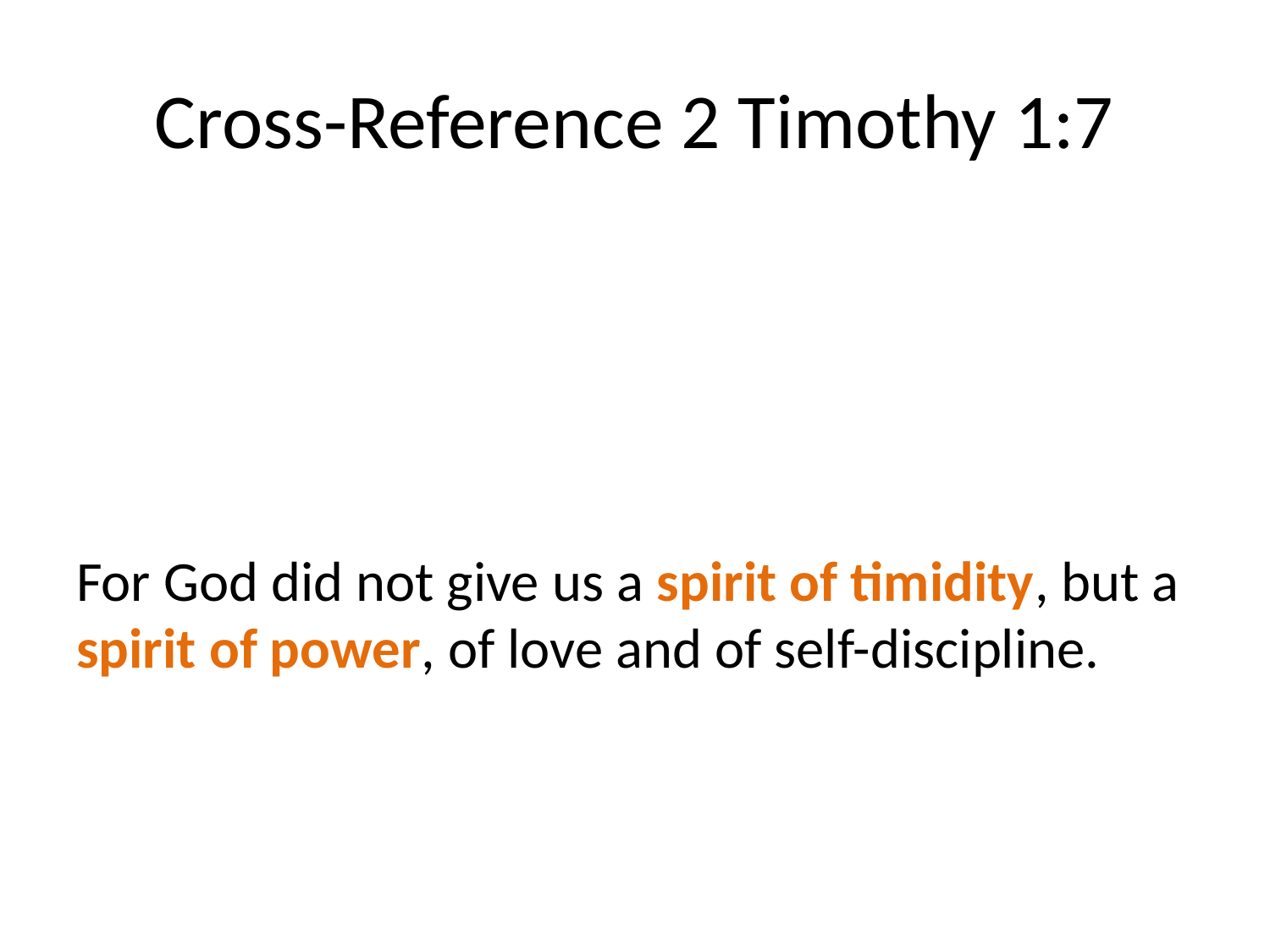

# Cross-Reference 2 Timothy 1:7

For God did not give us a spirit of timidity, but a spirit of power, of love and of self-discipline.